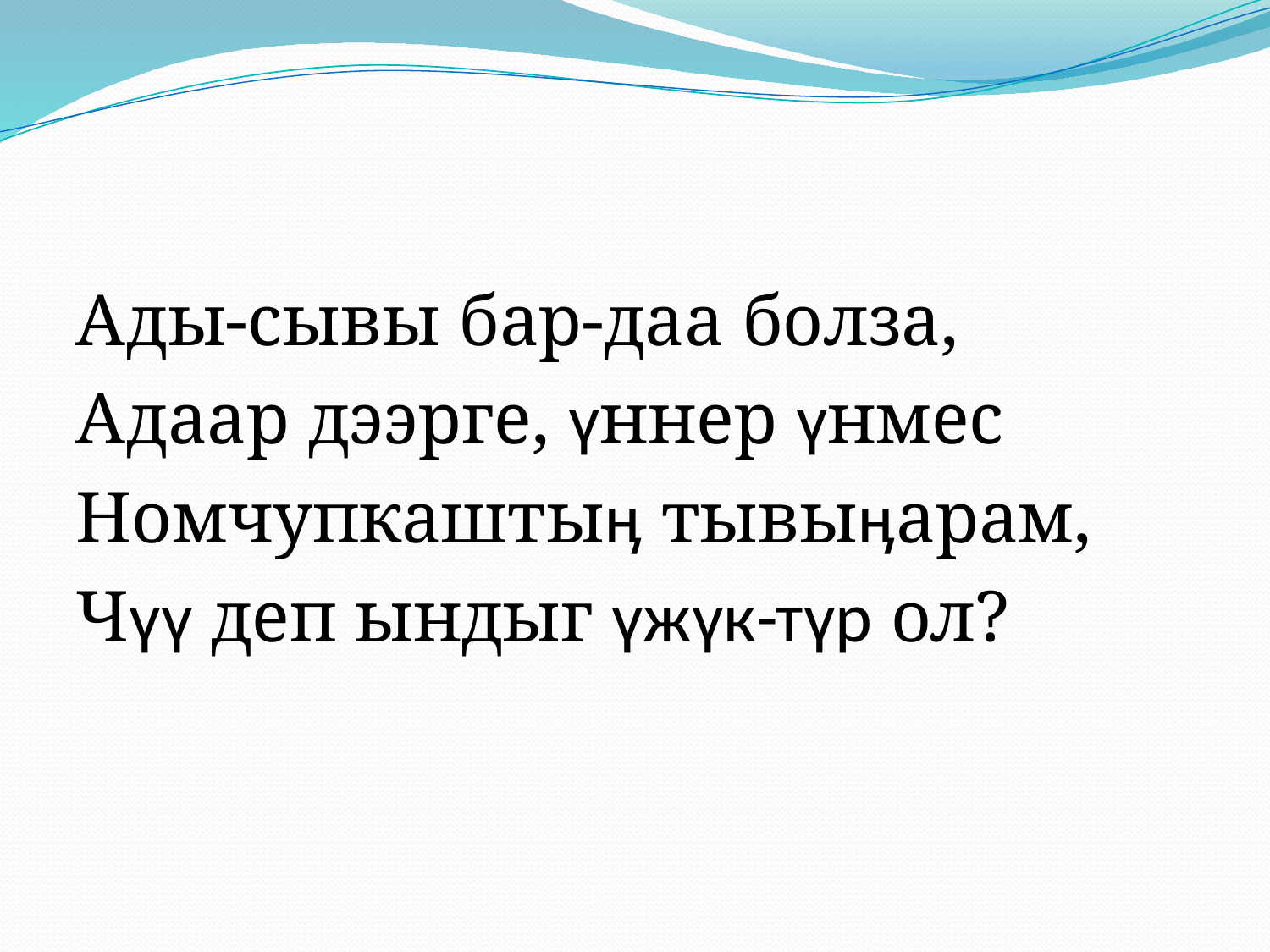

#

Ады-сывы бар-даа болза,
Адаар дээрге, үннер үнмес
Номчупкаштыӊ тывыӊарам,
Чүү деп ындыг үжүк-түр ол?